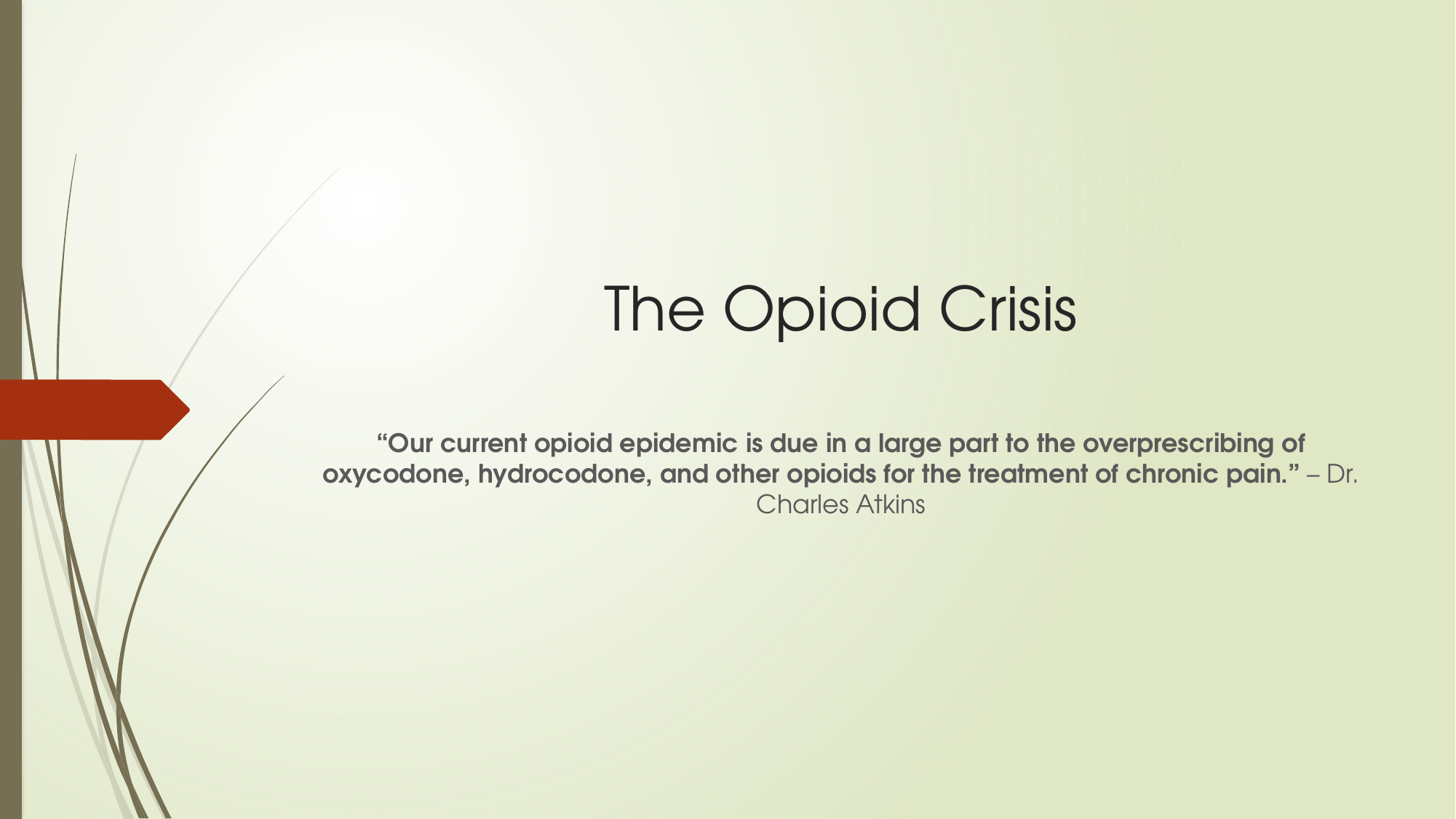

# The Opioid Crisis
“Our current opioid epidemic is due in a large part to the overprescribing of oxycodone, hydrocodone, and other opioids for the treatment of chronic pain.” – Dr. Charles Atkins